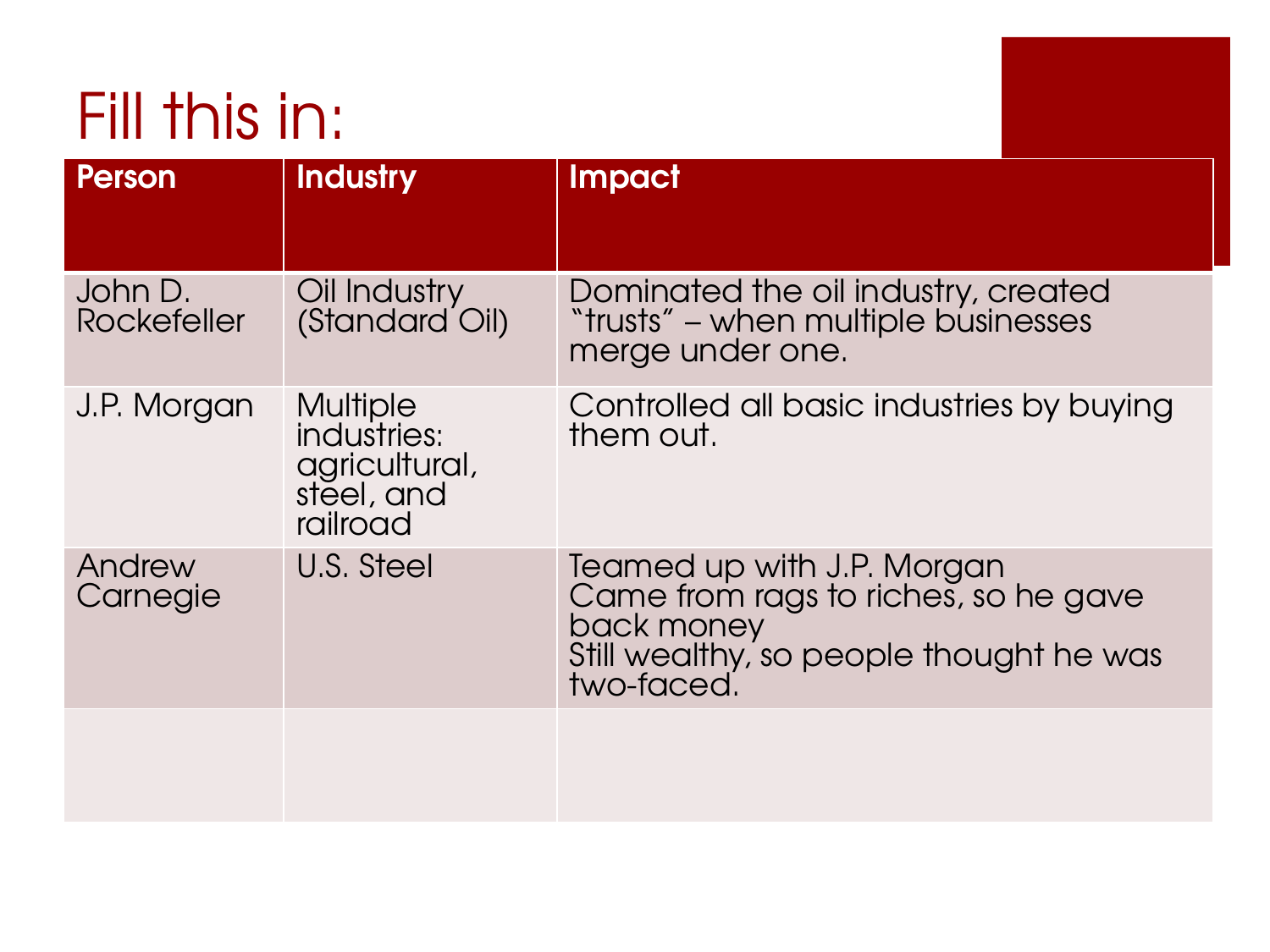

# Fill this in:
| Person | Industry | Impact |
| --- | --- | --- |
| John D. Rockefeller | Oil Industry (Standard Oil) | Dominated the oil industry, created “trusts” – when multiple businesses merge under one. |
| J.P. Morgan | Multiple industries: agricultural, steel, and railroad | Controlled all basic industries by buying them out. |
| Andrew Carnegie | U.S. Steel | Teamed up with J.P. Morgan Came from rags to riches, so he gave back money Still wealthy, so people thought he was two-faced. |
|  |  |  |